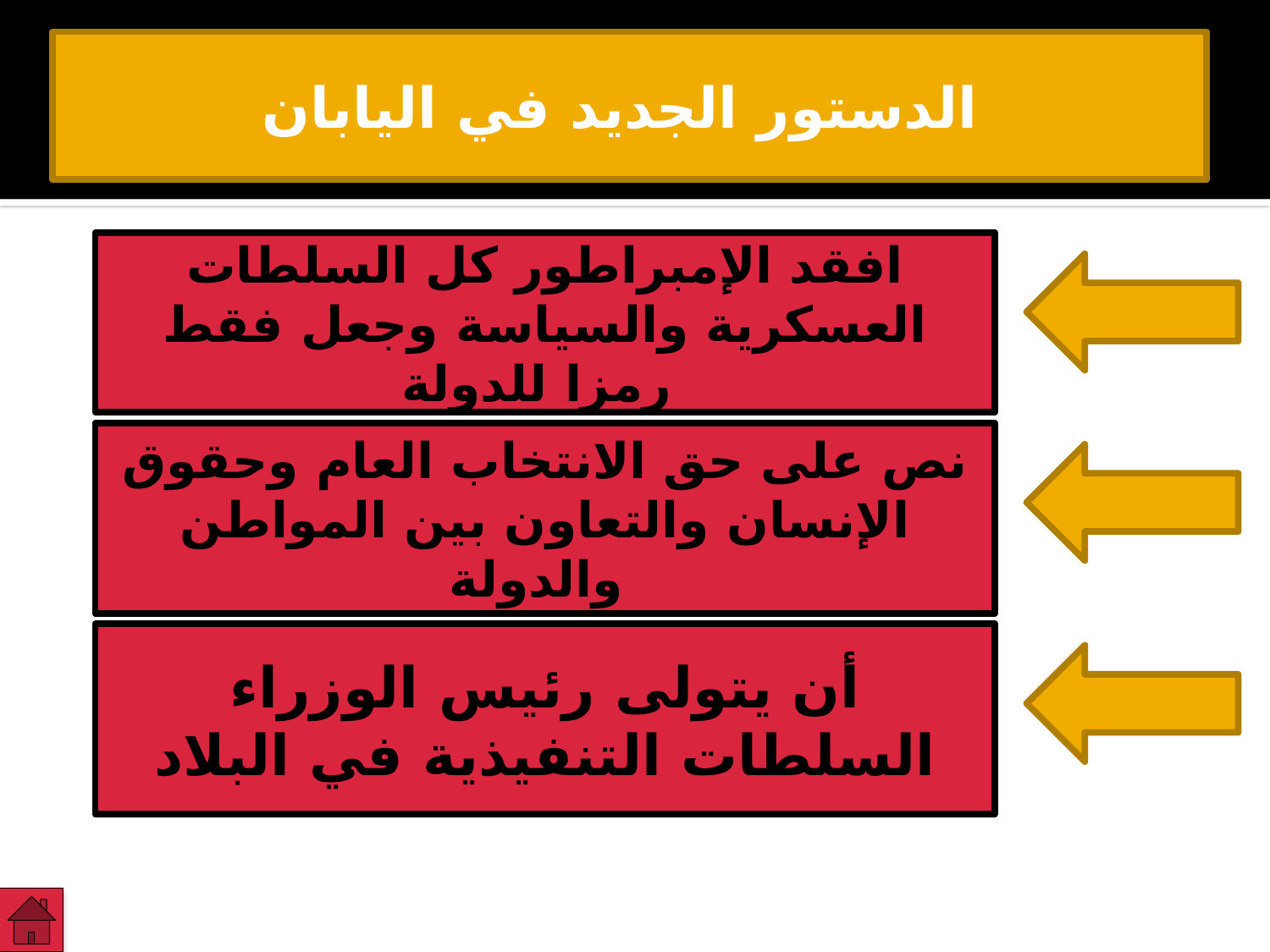

الدستور الجديد في اليابان
افقد الإمبراطور كل السلطات العسكرية والسياسة وجعل فقط رمزا للدولة

نص على حق الانتخاب العام وحقوق الإنسان والتعاون بين المواطن والدولة

أن يتولى رئيس الوزراء السلطات التنفيذية في البلاد